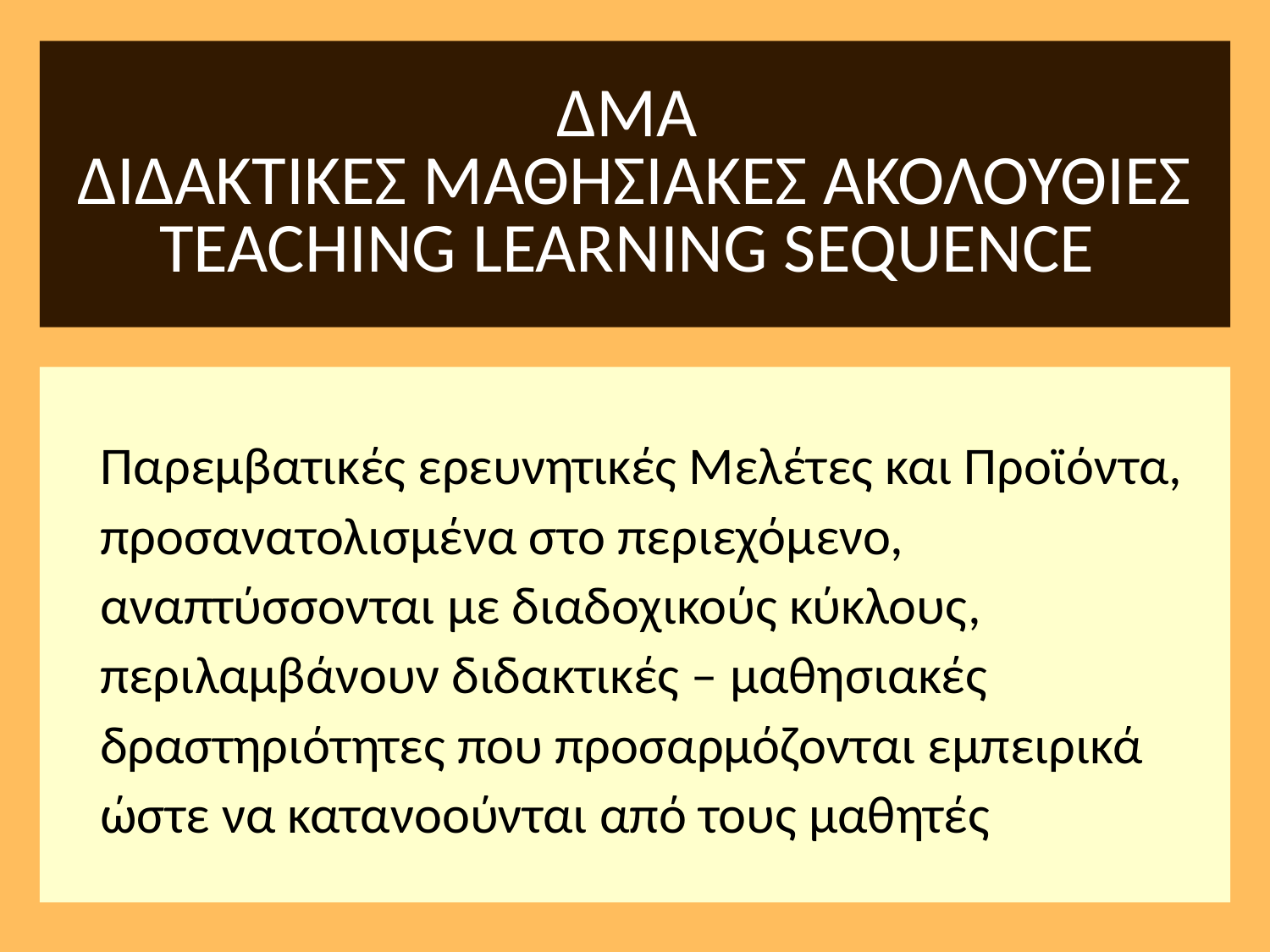

ΔΜΑ
ΔΙΔΑΚΤΙΚΕΣ ΜΑΘΗΣΙΑΚΕΣ ΑΚΟΛΟΥΘΙΕΣ
TEACHING LEARNING SEQUENCE
# Παρεμβατικές ερευνητικές Μελέτες και Προϊόντα, προσανατολισμένα στο περιεχόμενο, αναπτύσσονται με διαδοχικούς κύκλους, περιλαμβάνουν διδακτικές – μαθησιακές δραστηριότητες που προσαρμόζονται εμπειρικά ώστε να κατανοούνται από τους μαθητές